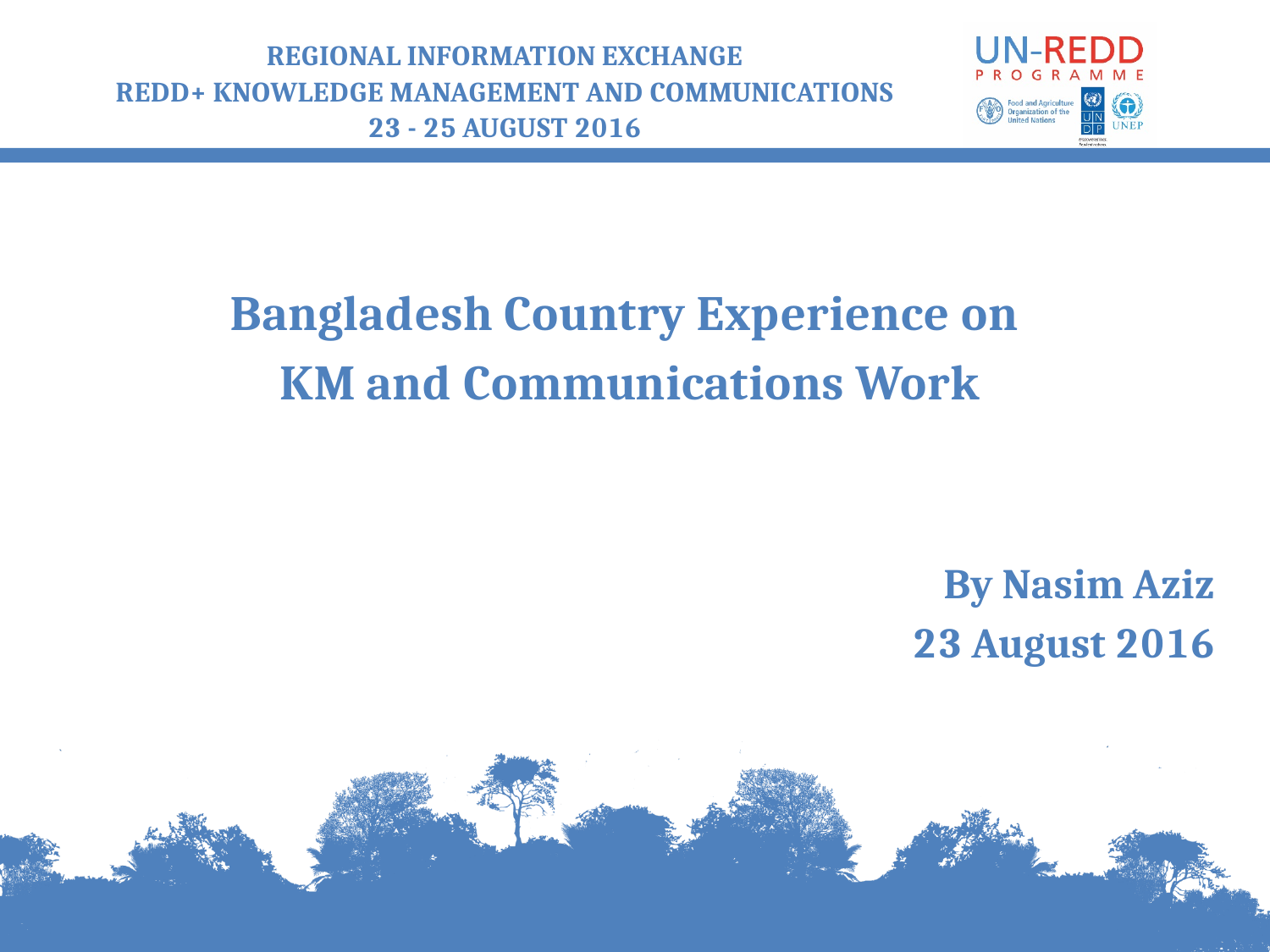

Bangladesh Country Experience on
KM and Communications Work

By Nasim Aziz
23 August 2016